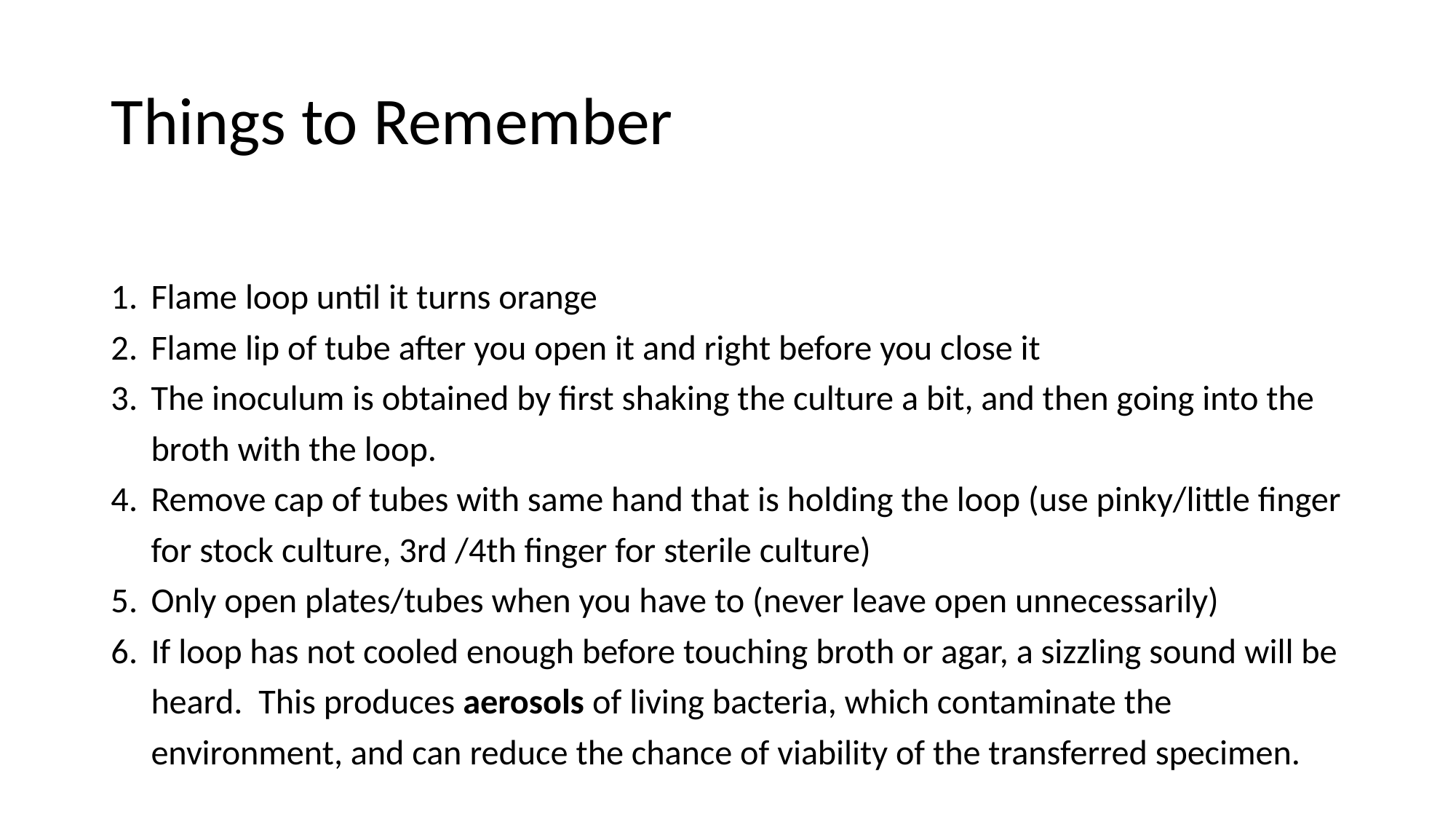

# Things to Remember

Flame loop until it turns orange
Flame lip of tube after you open it and right before you close it
The inoculum is obtained by first shaking the culture a bit, and then going into the broth with the loop.
Remove cap of tubes with same hand that is holding the loop (use pinky/little finger for stock culture, 3rd /4th finger for sterile culture)
Only open plates/tubes when you have to (never leave open unnecessarily)
If loop has not cooled enough before touching broth or agar, a sizzling sound will be heard.  This produces aerosols of living bacteria, which contaminate the environment, and can reduce the chance of viability of the transferred specimen.